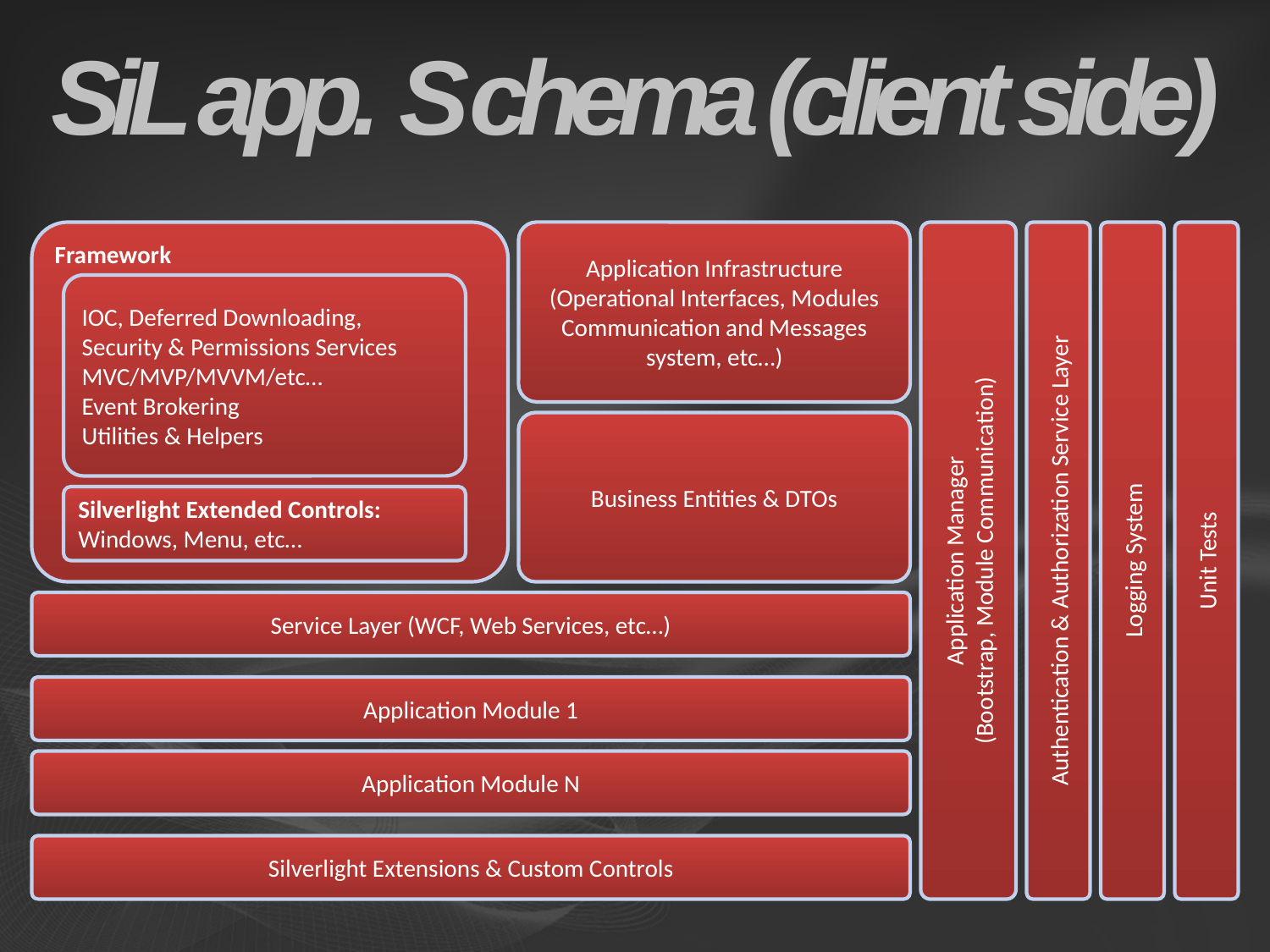

# SiL app. Schema (client side)
Framework
Application Infrastructure
(Operational Interfaces, Modules Communication and Messages system, etc…)
Application Manager
(Bootstrap, Module Communication)
Authentication & Authorization Service Layer
Logging System
Unit Tests
IOC, Deferred Downloading, Security & Permissions Services
MVC/MVP/MVVM/etc…
Event Brokering
Utilities & Helpers
Business Entities & DTOs
Silverlight Extended Controls:
Windows, Menu, etc…
Service Layer (WCF, Web Services, etc…)
Application Module 1
Application Module N
Silverlight Extensions & Custom Controls